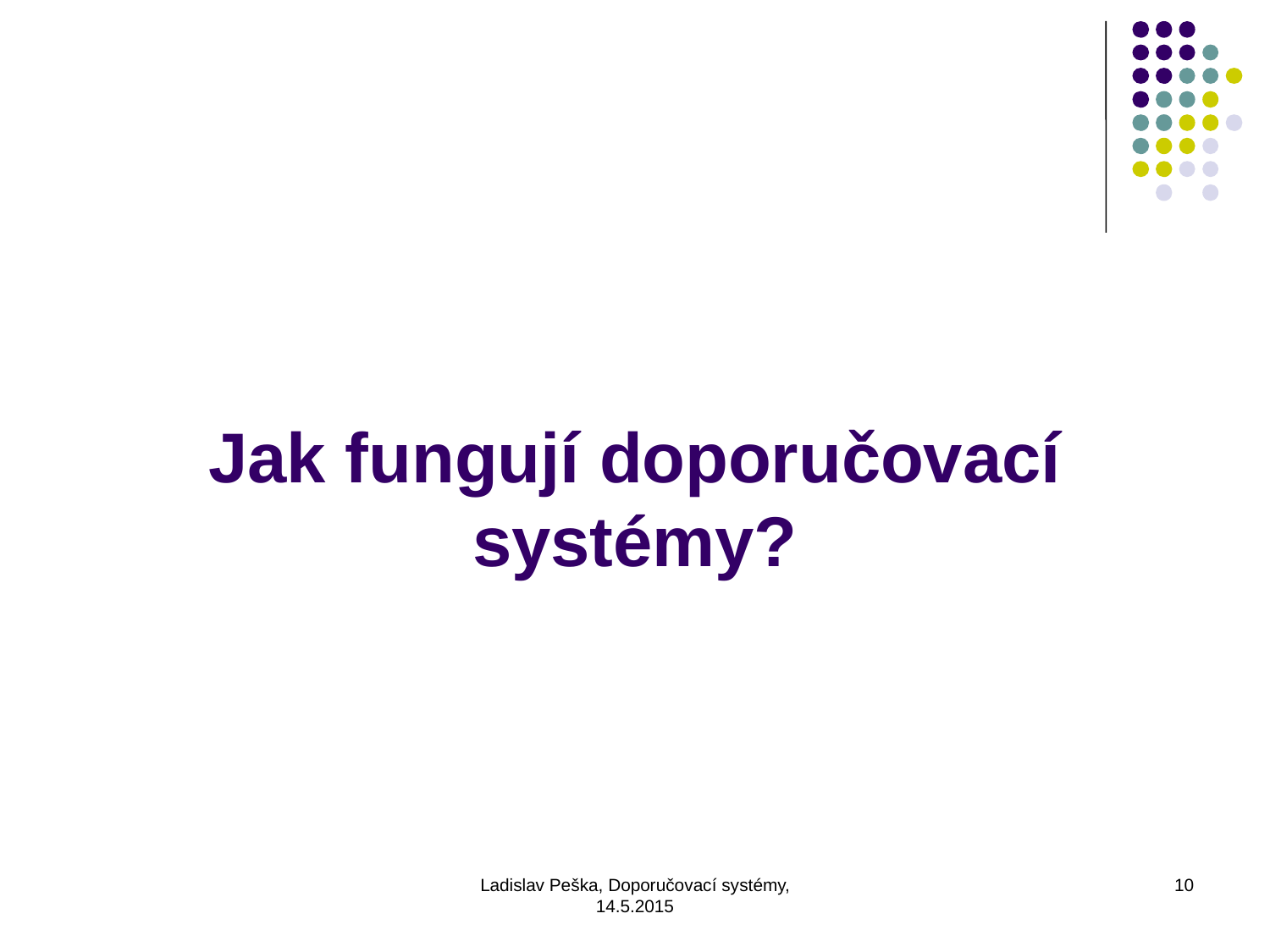

# Jak fungují doporučovací systémy?
Ladislav Peška, Doporučovací systémy, 14.5.2015
10